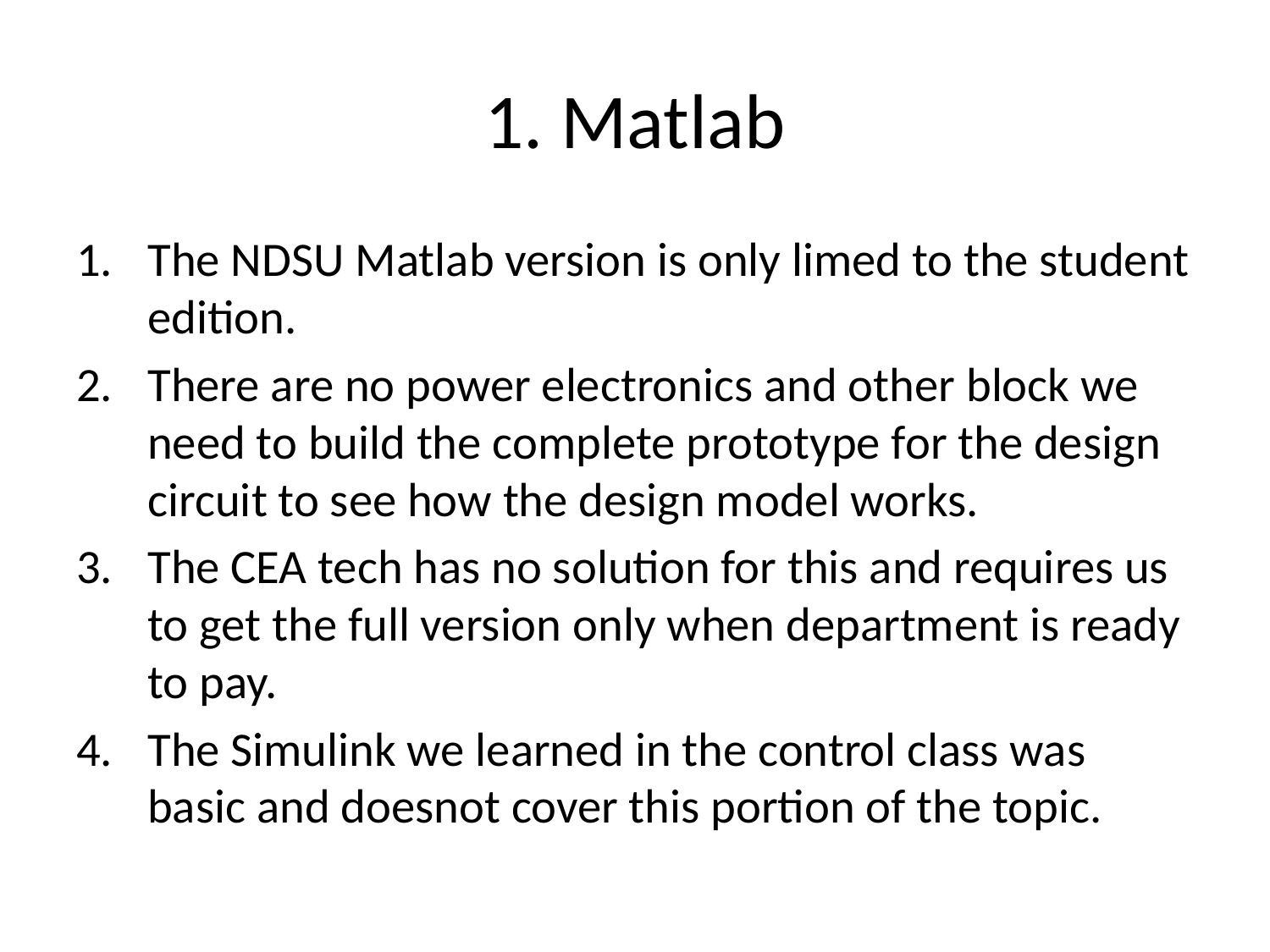

# 1. Matlab
The NDSU Matlab version is only limed to the student edition.
There are no power electronics and other block we need to build the complete prototype for the design circuit to see how the design model works.
The CEA tech has no solution for this and requires us to get the full version only when department is ready to pay.
The Simulink we learned in the control class was basic and doesnot cover this portion of the topic.